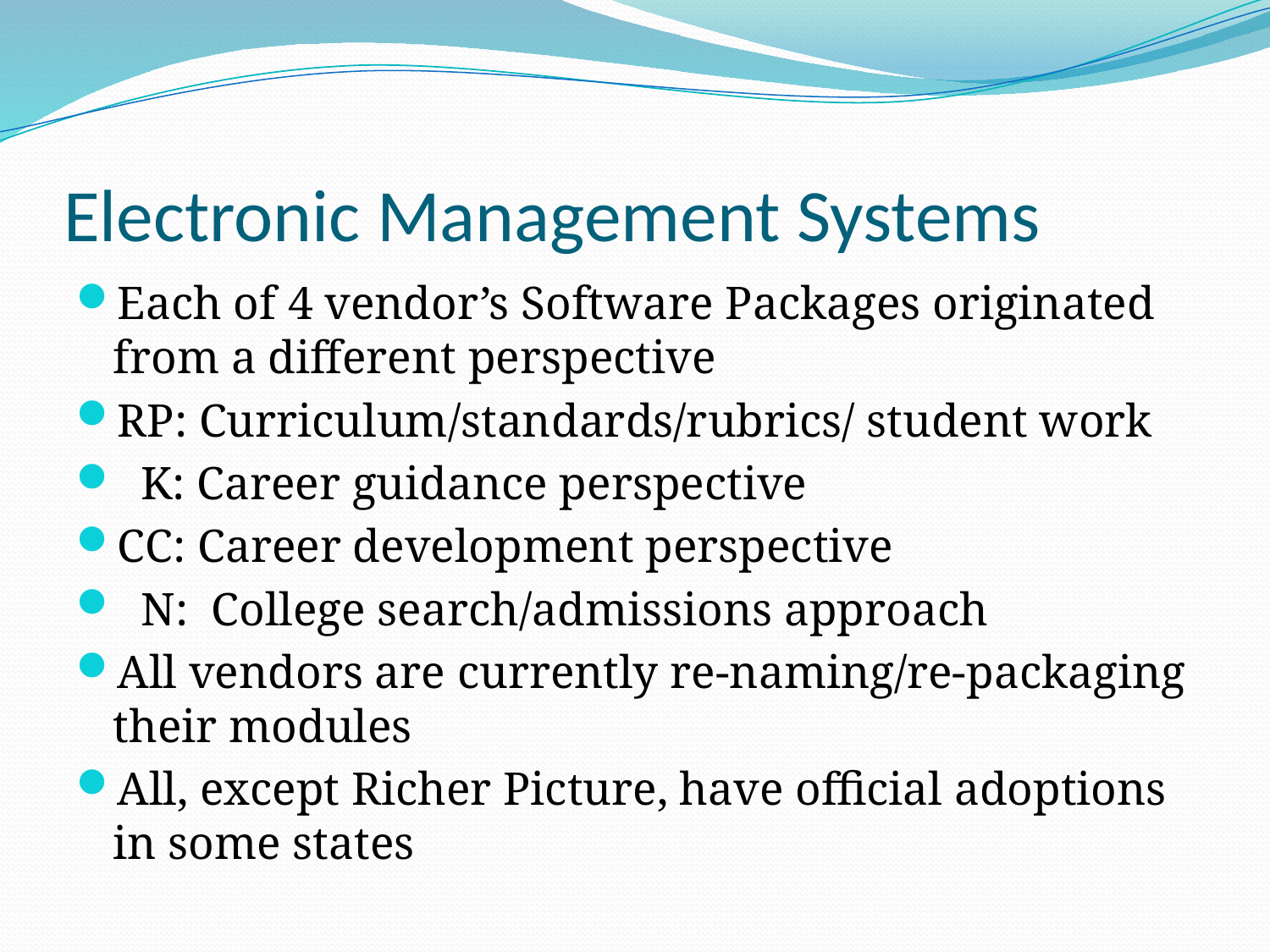

# Electronic Management Systems
Each of 4 vendor’s Software Packages originated from a different perspective
RP: Curriculum/standards/rubrics/ student work
  K: Career guidance perspective
CC: Career development perspective
  N:  College search/admissions approach
All vendors are currently re-naming/re-packaging their modules
All, except Richer Picture, have official adoptions in some states